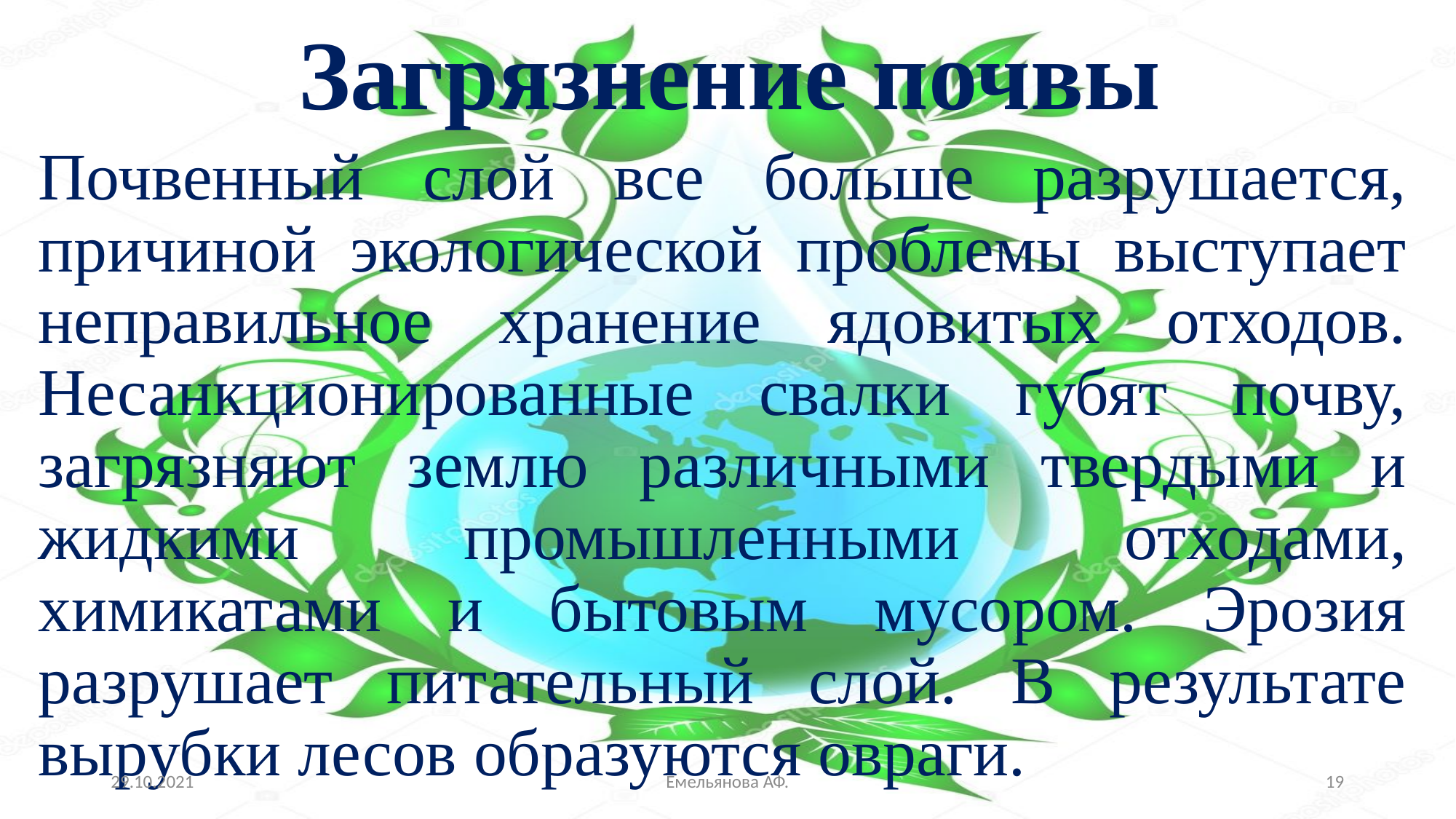

# Загрязнение почвы
Почвенный слой все больше разрушается, причиной экологической проблемы выступает неправильное хранение ядовитых отходов. Несанкционированные свалки губят почву, загрязняют землю различными твердыми и жидкими промышленными отходами, химикатами и бытовым мусором. Эрозия разрушает питательный слой. В результате вырубки лесов образуются овраги.
29.10.2021
Емельянова АФ.
19